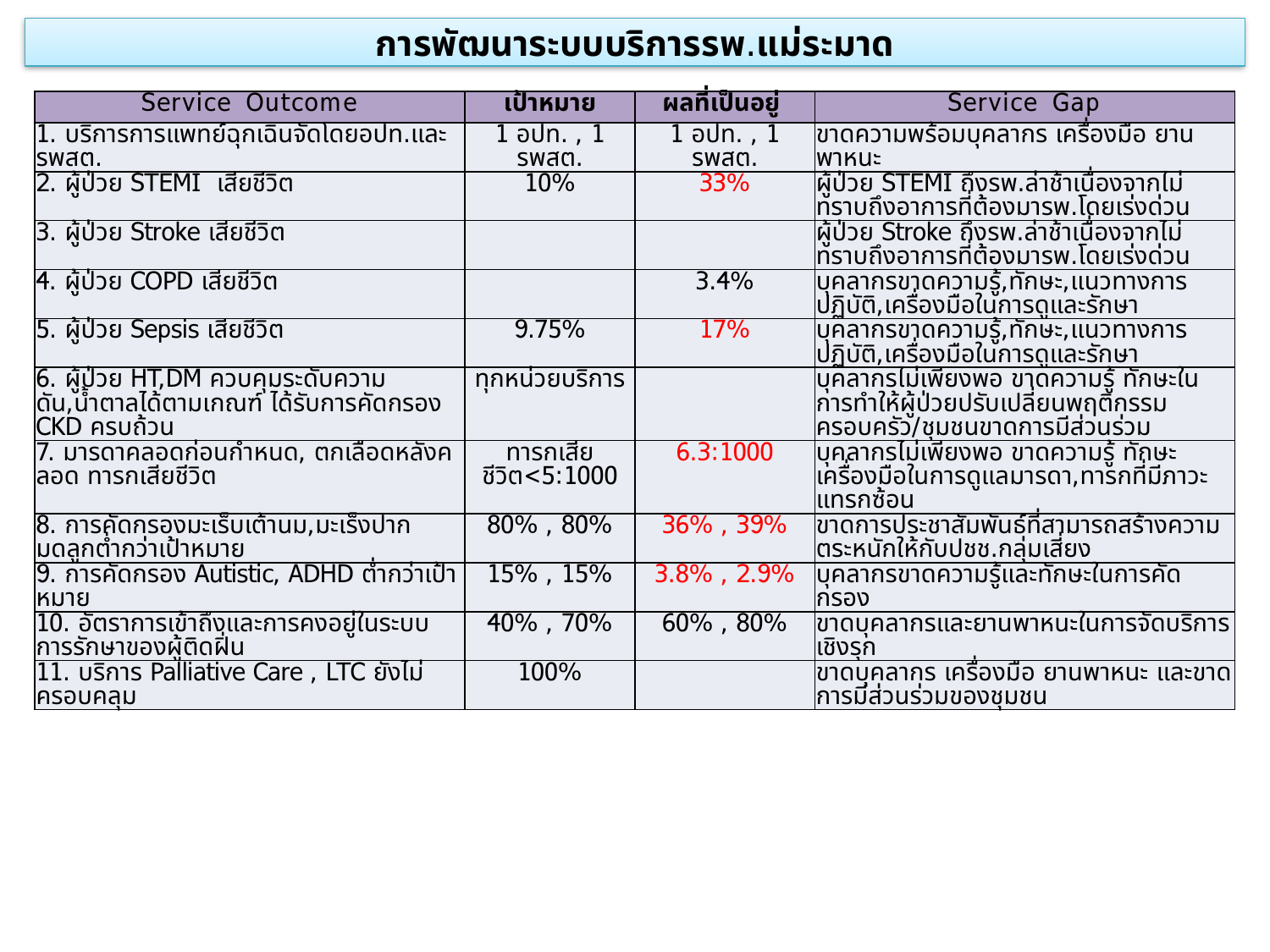

# การพัฒนาระบบบริการรพ.แม่ระมาด
| Service Outcome | เป้าหมาย | ผลที่เป็นอยู่ | Service Gap |
| --- | --- | --- | --- |
| 1. บริการการแพทย์ฉุกเฉินจัดโดยอปท.และรพสต. | 1 อปท. , 1 รพสต. | 1 อปท. , 1 รพสต. | ขาดความพร้อมบุคลากร เครื่องมือ ยานพาหนะ |
| 2. ผู้ป่วย STEMI เสียชีวิต | 10% | 33% | ผู้ป่วย STEMI ถึงรพ.ล่าช้าเนื่องจากไม่ทราบถึงอาการที่ต้องมารพ.โดยเร่งด่วน |
| 3. ผู้ป่วย Stroke เสียชีวิต |  |  | ผู้ป่วย Stroke ถึงรพ.ล่าช้าเนื่องจากไม่ทราบถึงอาการที่ต้องมารพ.โดยเร่งด่วน |
| 4. ผู้ป่วย COPD เสียชีวิต |  | 3.4% | บุคลากรขาดความรู้,ทักษะ,แนวทางการปฏิบัติ,เครื่องมือในการดูและรักษา |
| 5. ผู้ป่วย Sepsis เสียชีวิต | 9.75% | 17% | บุคลากรขาดความรู้,ทักษะ,แนวทางการปฏิบัติ,เครื่องมือในการดูและรักษา |
| 6. ผู้ป่วย HT,DM ควบคุมระดับความดัน,น้ำตาลได้ตามเกณฑ์ ได้รับการคัดกรอง CKD ครบถ้วน | ทุกหน่วยบริการ |  | บุคลากรไม่เพียงพอ ขาดความรู้ ทักษะในการทำให้ผู้ป่วยปรับเปลี่ยนพฤติกรรม ครอบครัว/ชุมชนขาดการมีส่วนร่วม |
| 7. มารดาคลอดก่อนกำหนด, ตกเลือดหลังคลอด ทารกเสียชีวิต | ทารกเสียชีวิต<5:1000 | 6.3:1000 | บุคลากรไม่เพียงพอ ขาดความรู้ ทักษะ เครื่องมือในการดูแลมารดา,ทารกที่มีภาวะแทรกซ้อน |
| 8. การคัดกรองมะเร็บเต้านม,มะเร็งปากมดลูกต่ำกว่าเป้าหมาย | 80% , 80% | 36% , 39% | ขาดการประชาสัมพันธ์ที่สามารถสร้างความตระหนักให้กับปชช.กลุ่มเสี่ยง |
| 9. การคัดกรอง Autistic, ADHD ต่ำกว่าเป้าหมาย | 15% , 15% | 3.8% , 2.9% | บุคลากรขาดความรู้และทักษะในการคัดกรอง |
| 10. อัตราการเข้าถึงและการคงอยู่ในระบบการรักษาของผู้ติดฝิ่น | 40% , 70% | 60% , 80% | ขาดบุคลากรและยานพาหนะในการจัดบริการเชิงรุก |
| 11. บริการ Palliative Care , LTC ยังไม่ครอบคลุม | 100% |  | ขาดบุคลากร เครื่องมือ ยานพาหนะ และขาดการมีส่วนร่วมของชุมชน |